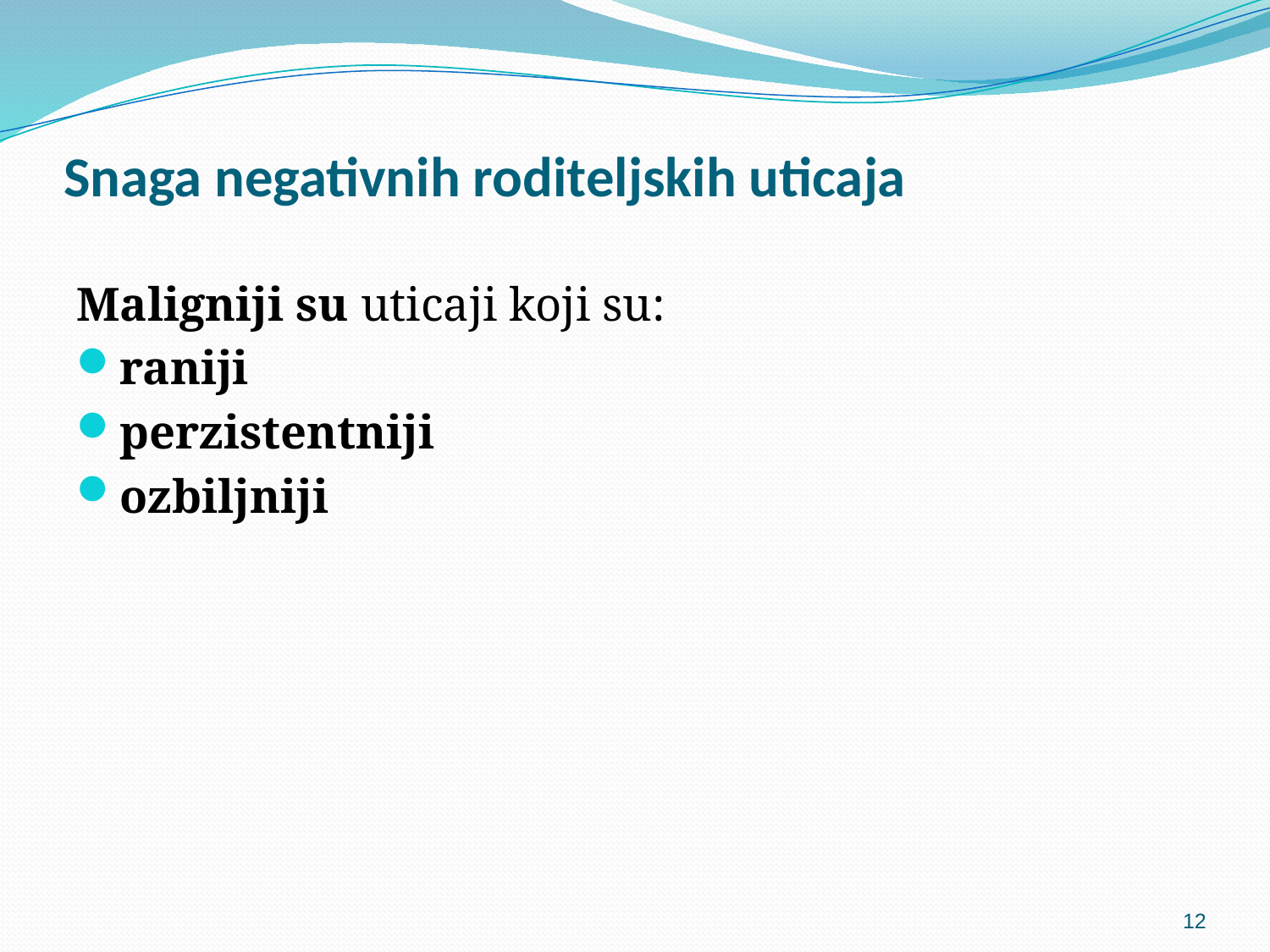

# Snaga negativnih roditeljskih uticaja
Maligniji su uticaji koji su:
raniji
perzistentniji
ozbiljniji
12